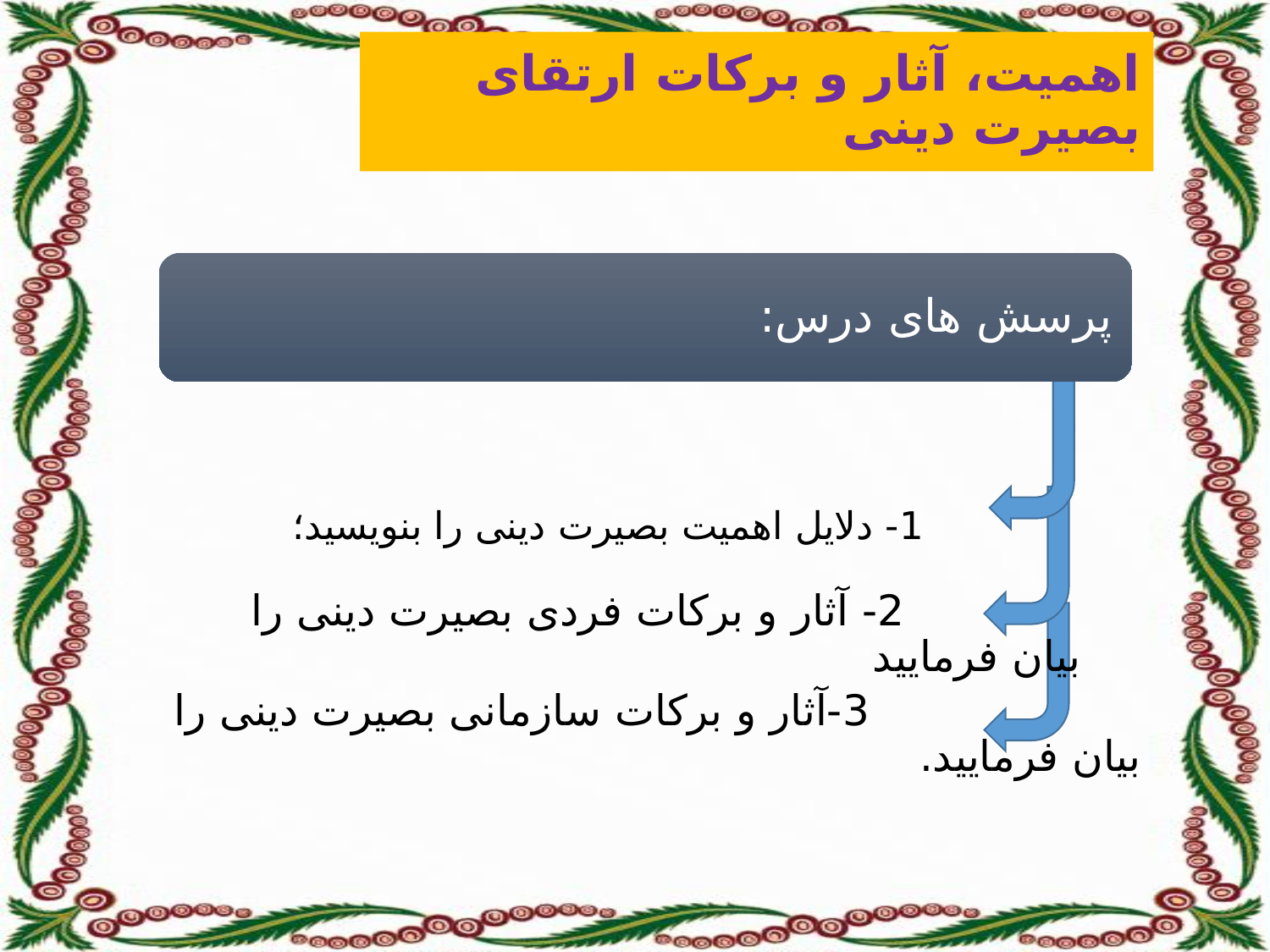

اهمیت، آثار و برکات ارتقای بصیرت دینی
ابعاد وجودی انسان
پرسش های درس:

# 1- دلایل اهمیت بصیرت دینی را بنویسید؛

             2- آثار و برکات فردی بصیرت دینی را بیان فرمایید

                    3-آثار و برکات سازمانی بصیرت دینی را بیان فرمایید.